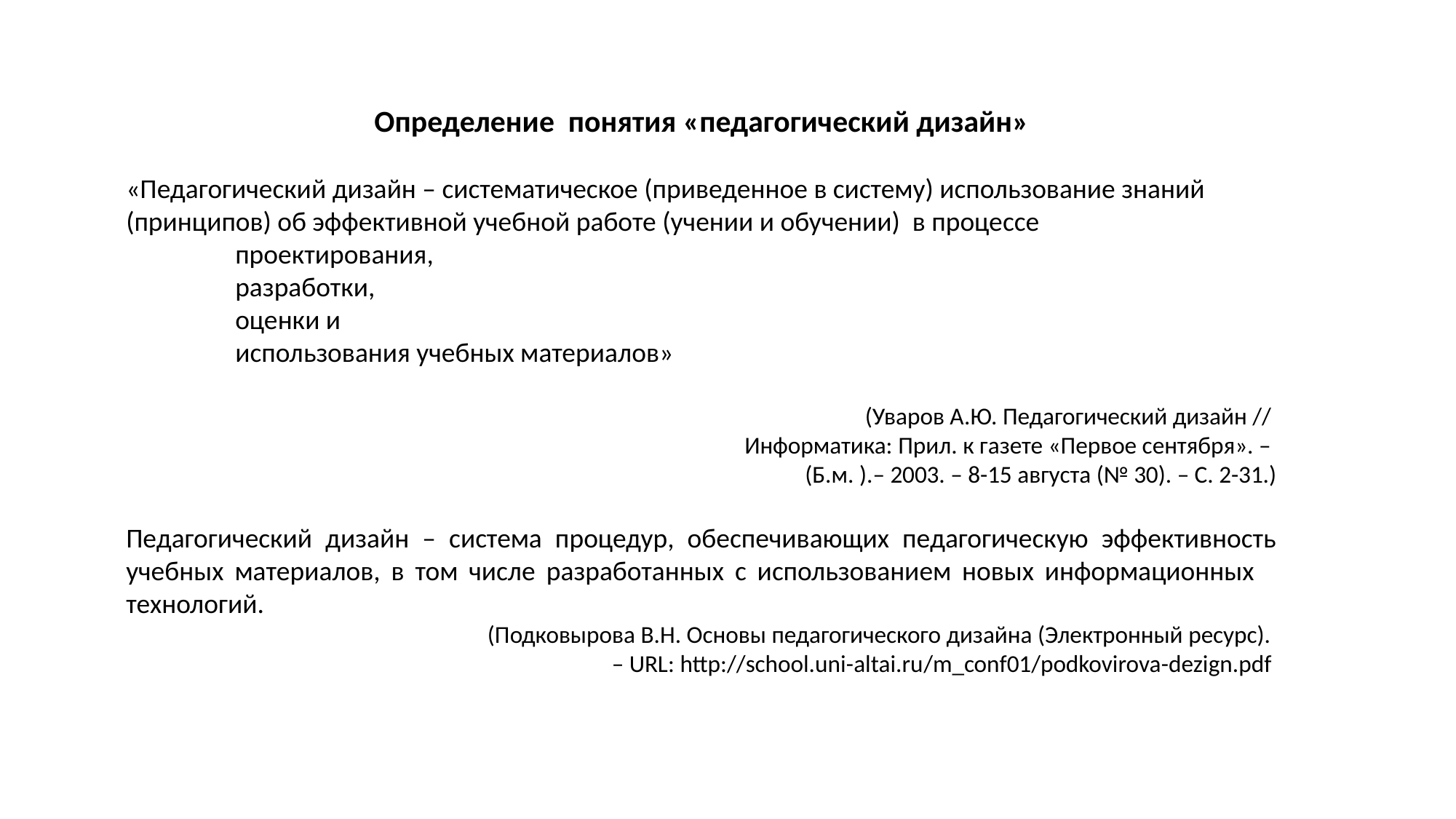

Определение  понятия «педагогический дизайн»

«Педагогический дизайн – систематическое (приведенное в систему) использование знаний (принципов) об эффективной учебной работе (учении и обучении)  в процессе
 	проектирования,
	разработки,
	оценки и
	использования учебных материалов»

(Уваров А.Ю. Педагогический дизайн //
Информатика: Прил. к газете «Первое сентября». –
(Б.м. ).– 2003. – 8-15 августа (№ 30). – С. 2-31.)

Педагогический дизайн – система процедур, обеспечивающих педагогическую эффективность учебных материалов, в том числе разработанных с использованием новых информационных   технологий.
(Подковырова В.Н. Основы педагогического дизайна (Электронный ресурс).
– URL: http://school.uni-altai.ru/m_conf01/podkovirova-dezign.pdf